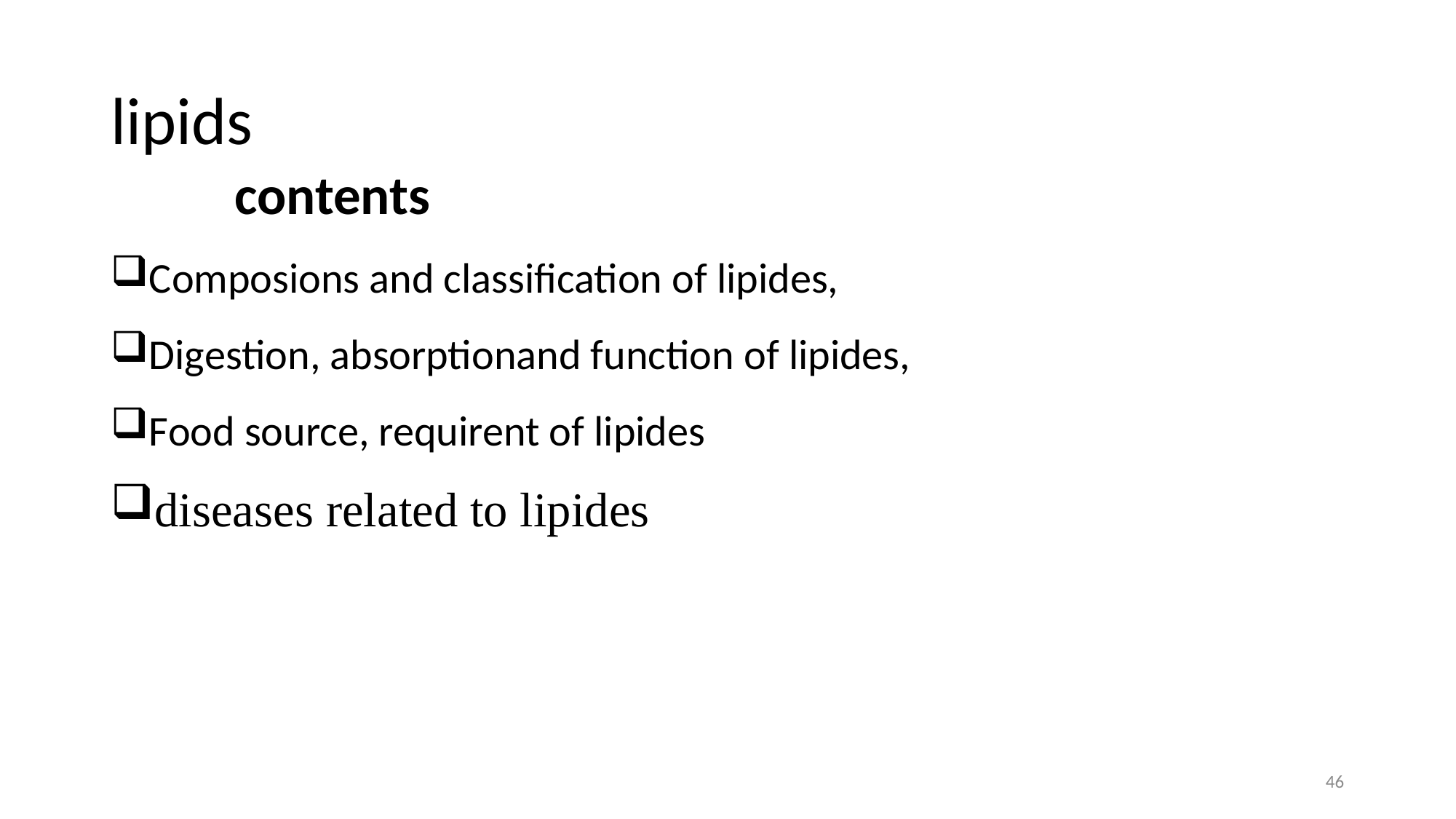

# lipids

          contents
Composions and classification of lipides,
Digestion, absorptionand function of lipides,
Food source, requirent of lipides
diseases related to lipides
46